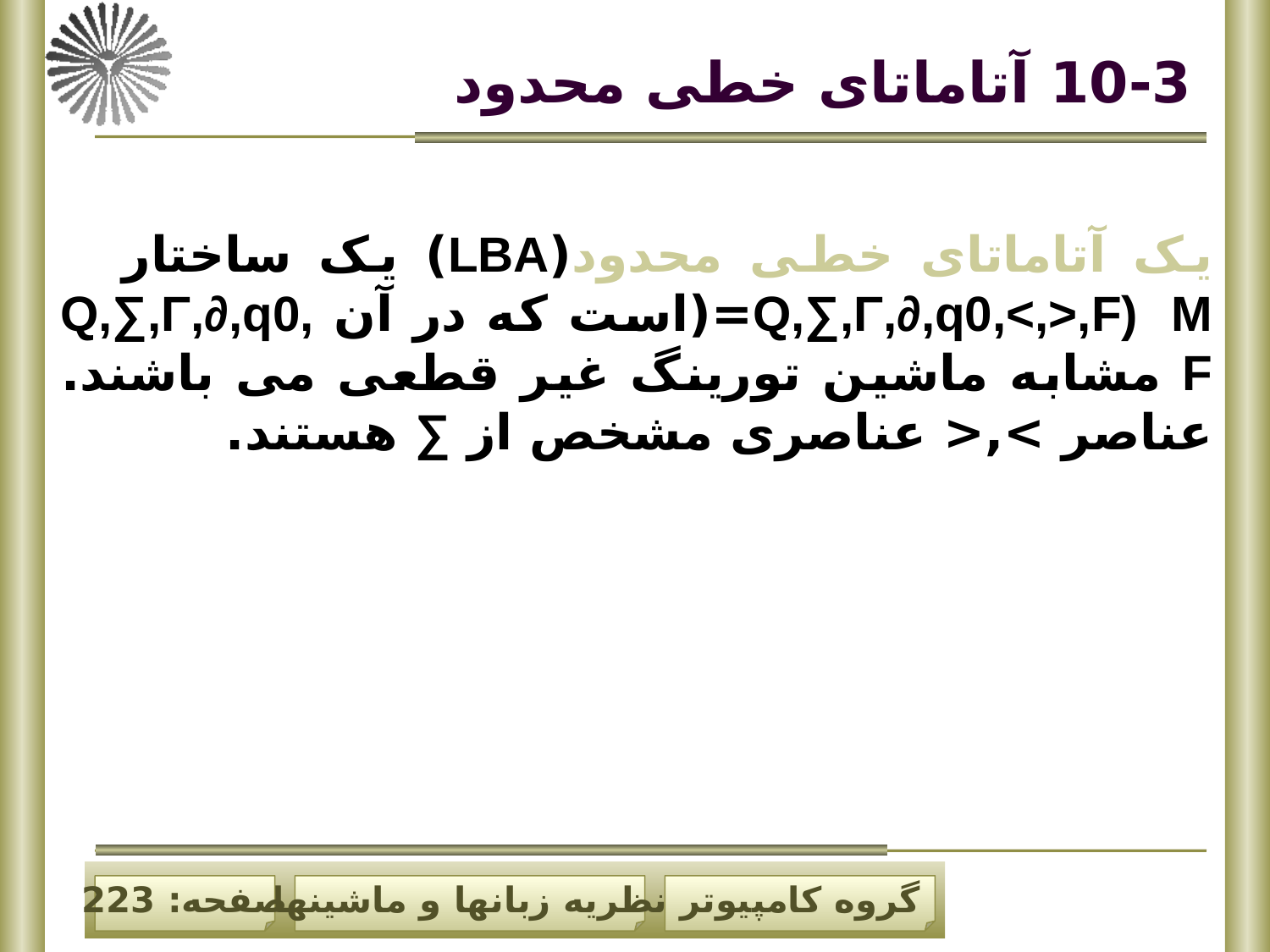

# 10-3 آتاماتای خطی محدود
یک آتاماتای خطی محدود(LBA) یک ساختار   Q,∑,Γ,∂,q0,<,>,F)  M=(است که در آن Q,∑,Γ,∂,q0, F مشابه ماشین تورینگ غیر قطعی می باشند. عناصر >,< عناصری مشخص از ∑ هستند.